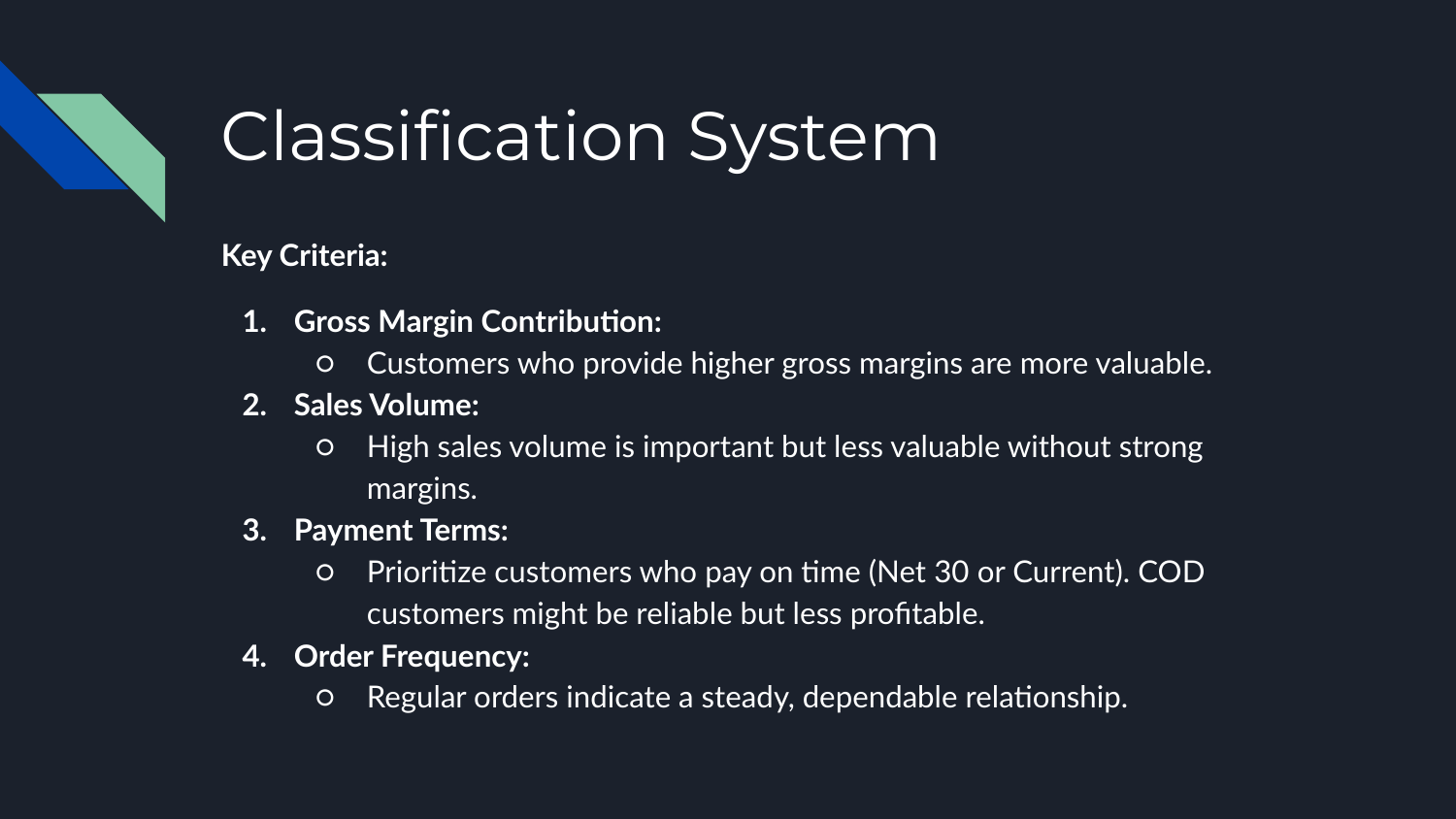

# Classification System
Key Criteria:
Gross Margin Contribution:
Customers who provide higher gross margins are more valuable.
Sales Volume:
High sales volume is important but less valuable without strong margins.
Payment Terms:
Prioritize customers who pay on time (Net 30 or Current). COD customers might be reliable but less profitable.
Order Frequency:
Regular orders indicate a steady, dependable relationship.